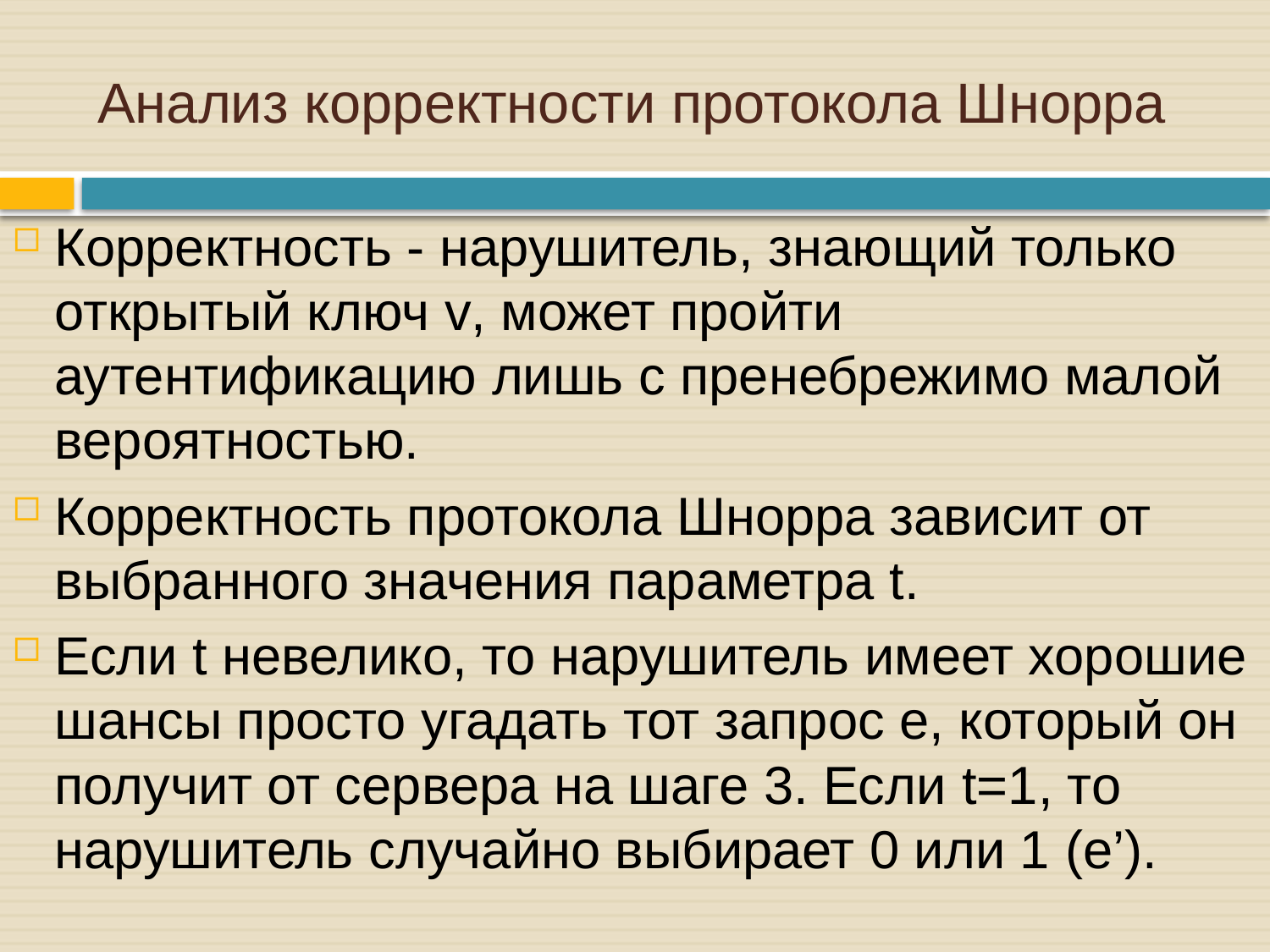

# Анализ корректности протокола Шнорра
Корректность - нарушитель, знающий только открытый ключ v, может пройти аутентификацию лишь с пренебрежимо малой вероятностью.
Корректность протокола Шнорра зависит от выбранного значения параметра t.
Если t невелико, то нарушитель имеет хорошие шансы просто угадать тот запрос e, который он получит от сервера на шаге 3. Если t=1, то нарушитель случайно выбирает 0 или 1 (e’).